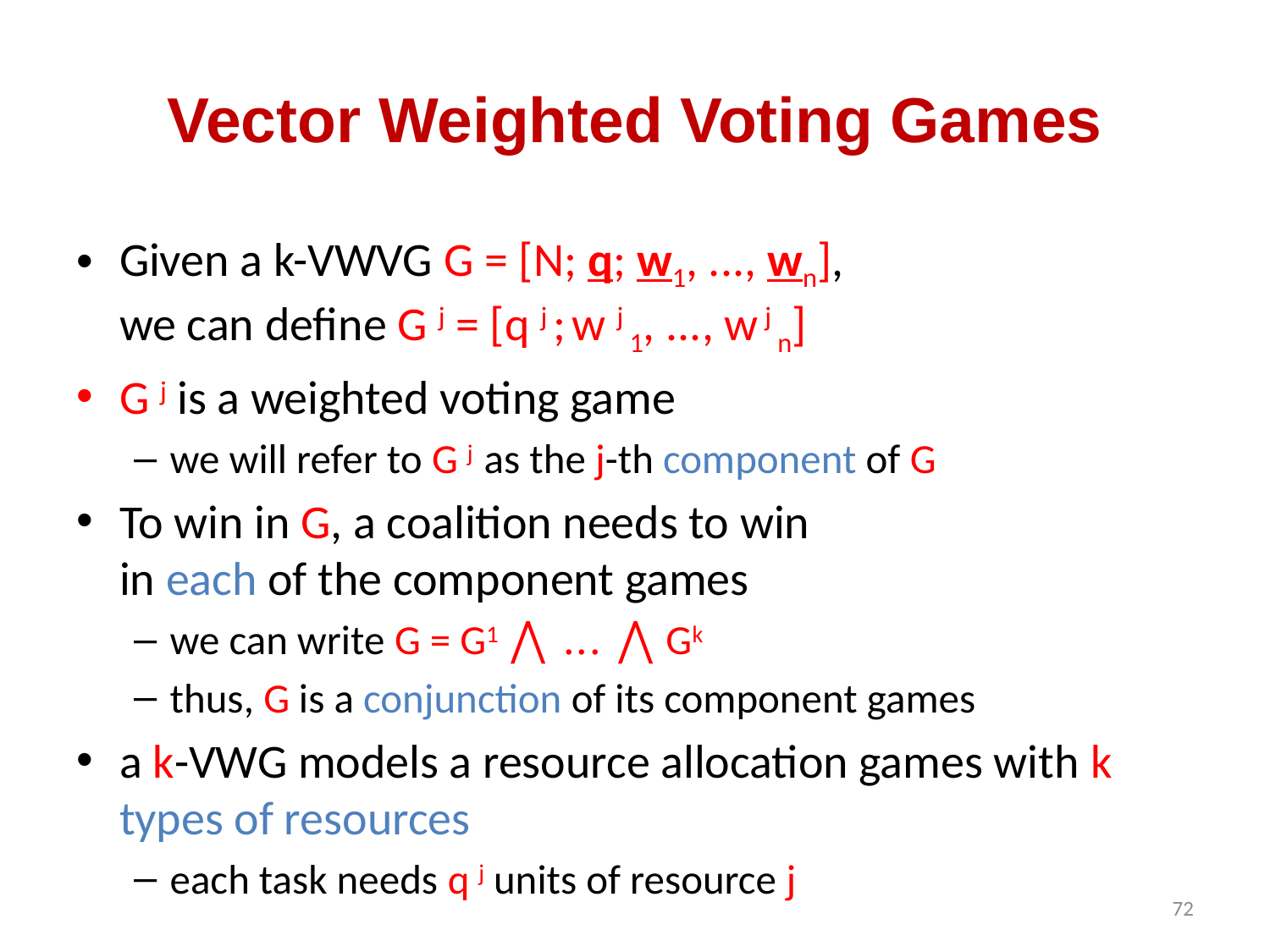

# Vector Weighted Voting Games
Given a k-VWVG G = [N; q; w1, ..., wn],
we can define G j = [q j ; w j 1, ..., w j n]
G j is a weighted voting game
we will refer to G j  as the j-th component of G
To win in G, a coalition needs to win
in each of the component games
we can write G = G1 ⋀ ... ⋀ Gk
thus, G is a conjunction of its component games
a k-VWG models a resource allocation games with k types of resources
each task needs q j units of resource j
72